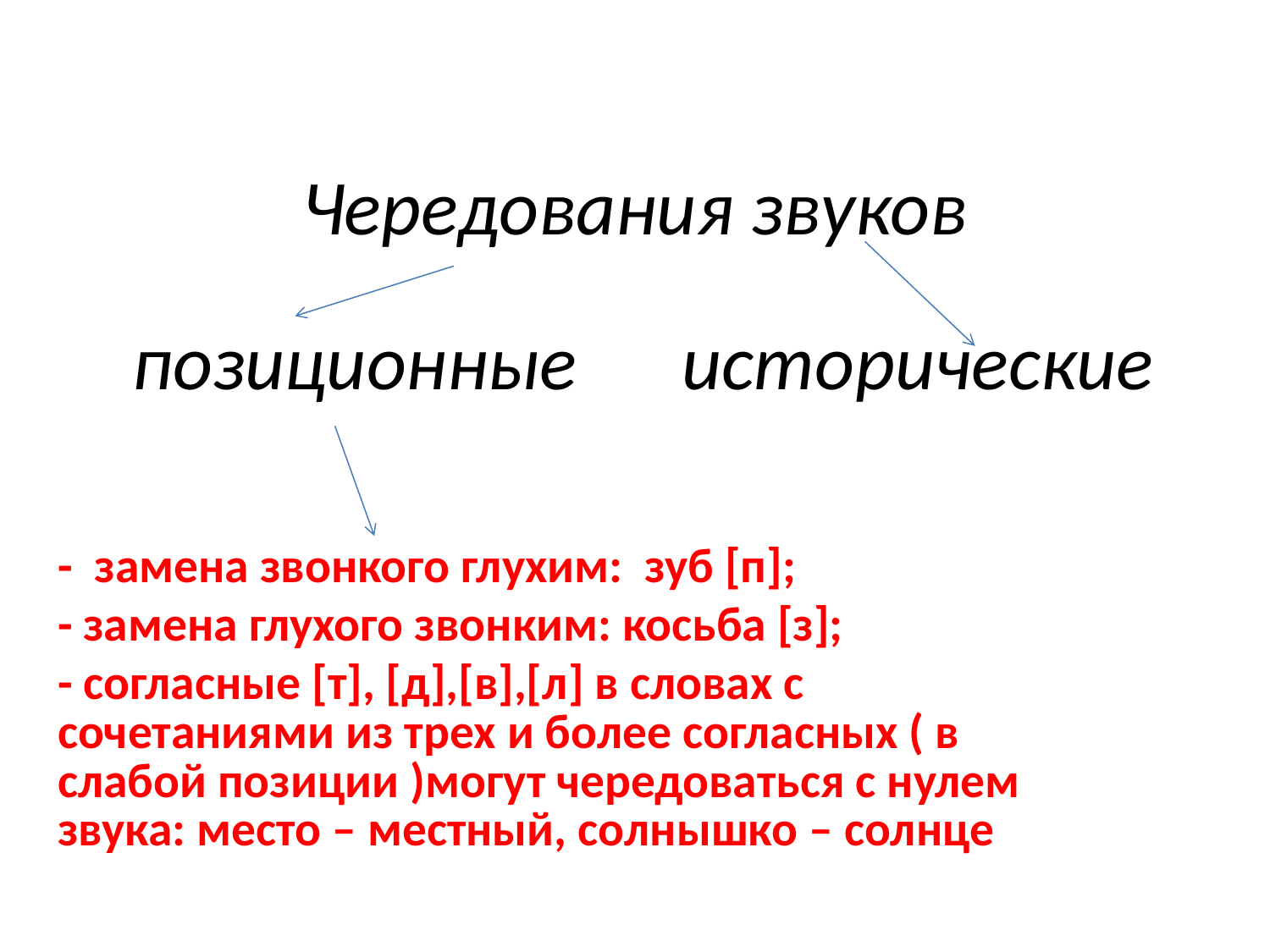

# Чередования звуков позиционные      исторические
-  замена звонкого глухим:  зуб [п];
- замена глухого звонким: косьба [з];
- согласные [т], [д],[в],[л] в словах с сочетаниями из трех и более согласных ( в слабой позиции )могут чередоваться с нулем звука: место – местный, солнышко – солнце